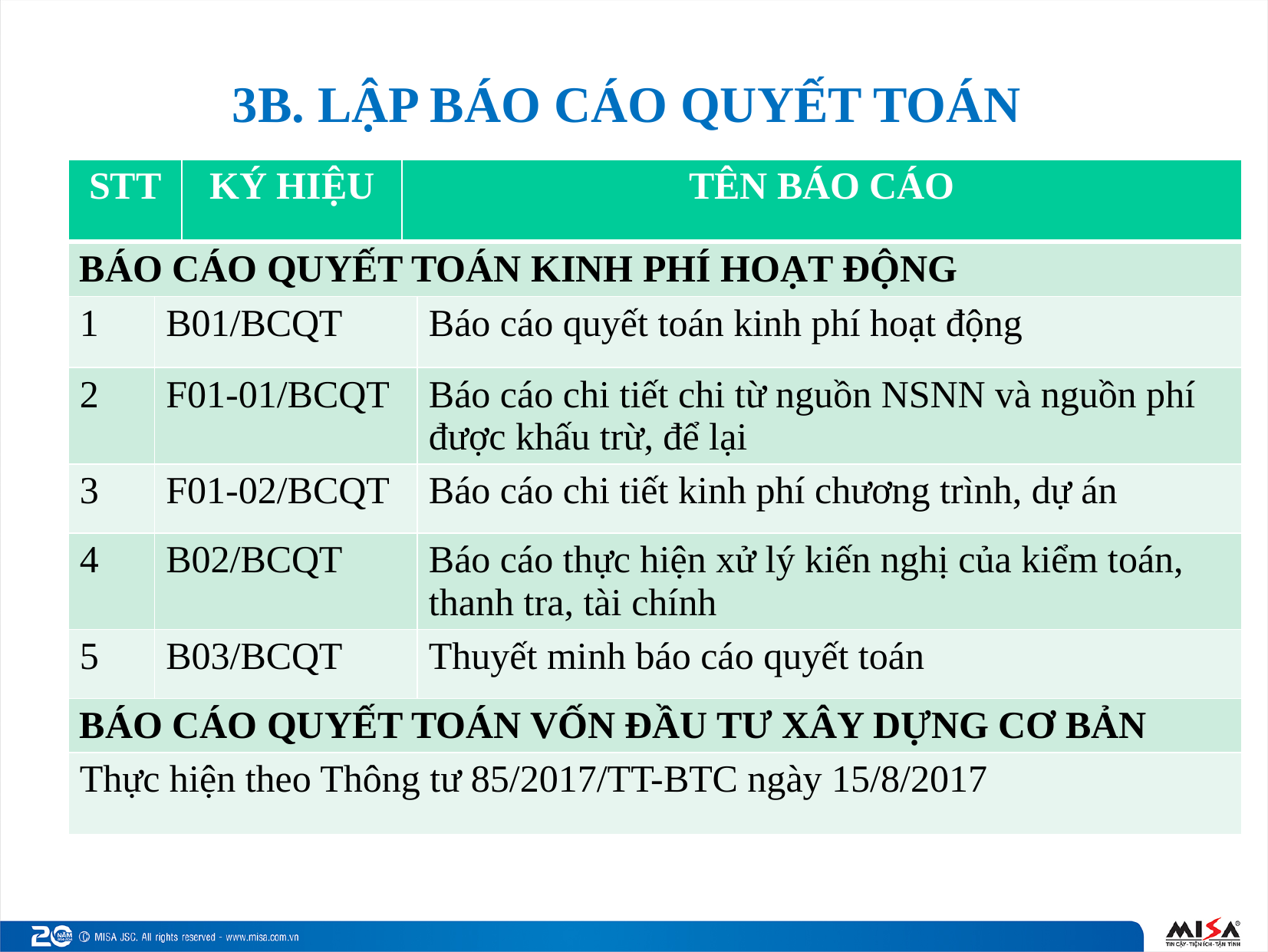

# 3B. LẬP BÁO CÁO QUYẾT TOÁN
| STT |  | KÝ HIỆU | TÊN BÁO CÁO |  |
| --- | --- | --- | --- | --- |
| BÁO CÁO QUYẾT TOÁN KINH PHÍ HOẠT ĐỘNG |  |  |  |  |
| 1 | B01/BCQT |  |  | Báo cáo quyết toán kinh phí hoạt động |
| 2 | F01-01/BCQT |  |  | Báo cáo chi tiết chi từ nguồn NSNN và nguồn phí được khấu trừ, để lại |
| 3 | F01-02/BCQT |  |  | Báo cáo chi tiết kinh phí chương trình, dự án |
| 4 | B02/BCQT |  |  | Báo cáo thực hiện xử lý kiến nghị của kiểm toán, thanh tra, tài chính |
| 5 | B03/BCQT |  |  | Thuyết minh báo cáo quyết toán |
| BÁO CÁO QUYẾT TOÁN VỐN ĐẦU TƯ XÂY DỰNG CƠ BẢN |  |  |  |  |
| Thực hiện theo Thông tư 85/2017/TT-BTC ngày 15/8/2017 |  |  |  |  |